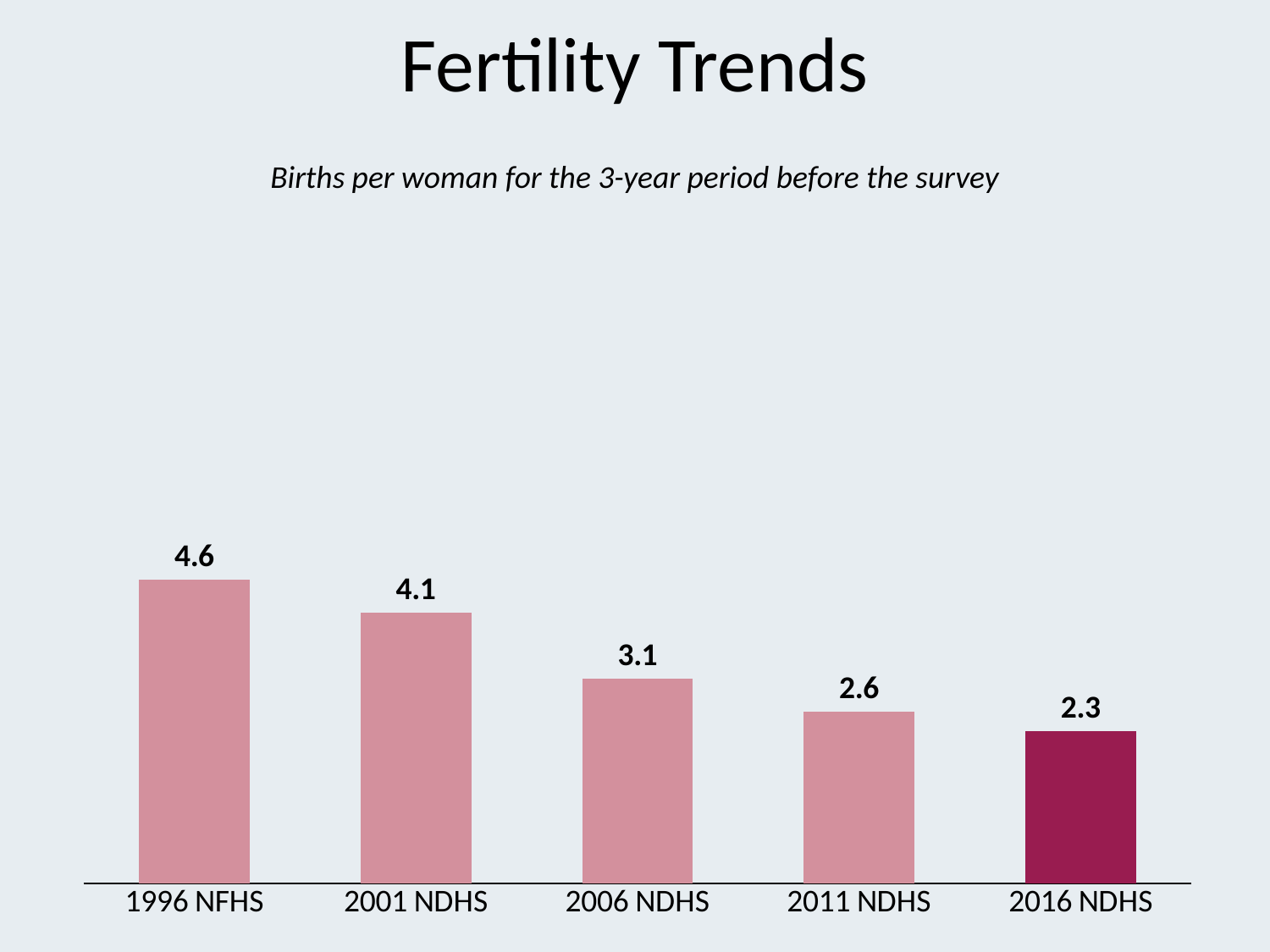

# Fertility Trends
Births per woman for the 3-year period before the survey

### Chart

| Category | Series 1 |
|---|---|
| 1996 NFHS | 4.6 |
| 2001 NDHS | 4.1 |
| 2006 NDHS | 3.1 |
| 2011 NDHS | 2.6 |
| 2016 NDHS | 2.3 |